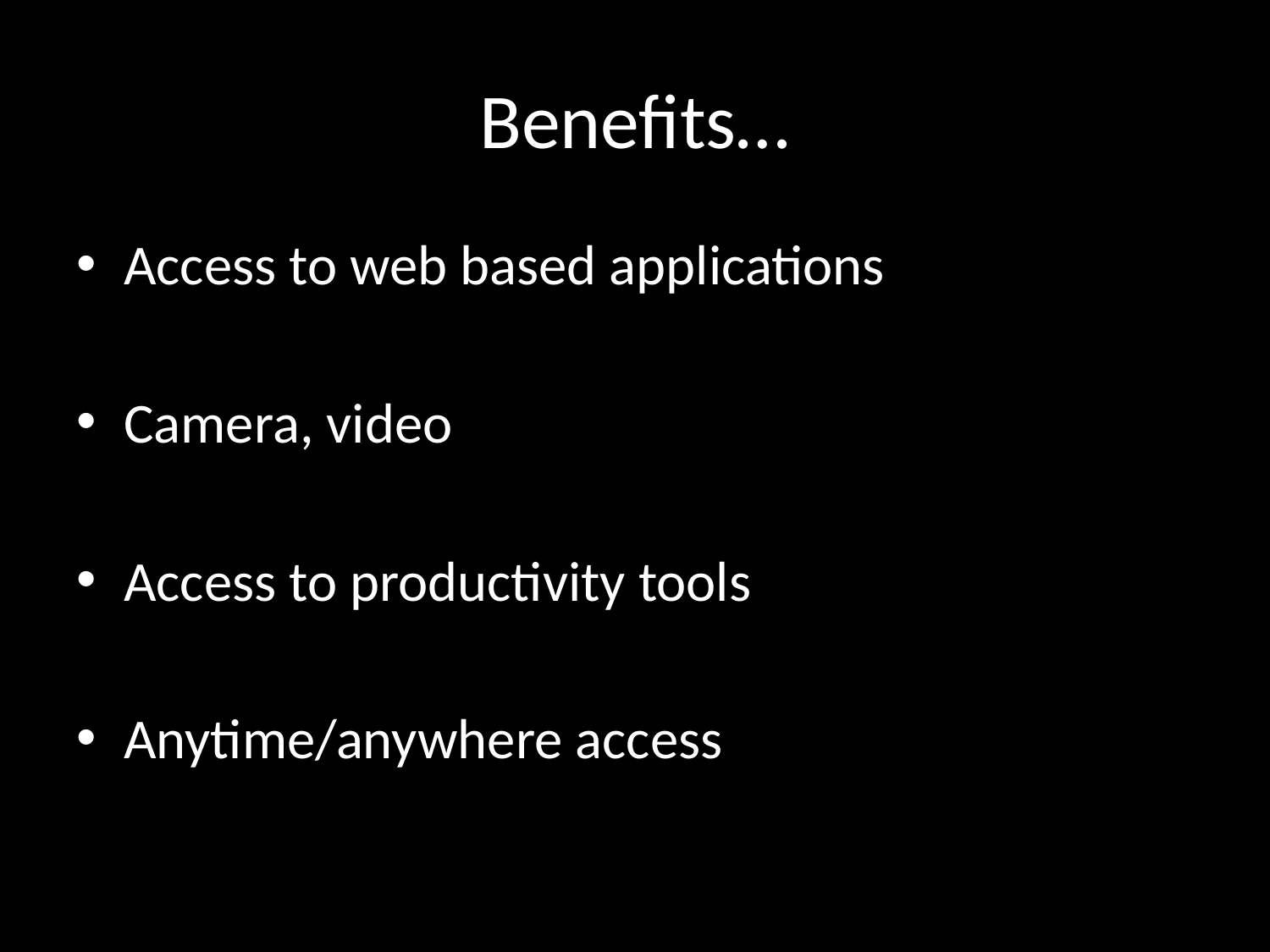

# Benefits…
Access to web based applications

Camera, video

Access to productivity tools

Anytime/anywhere access